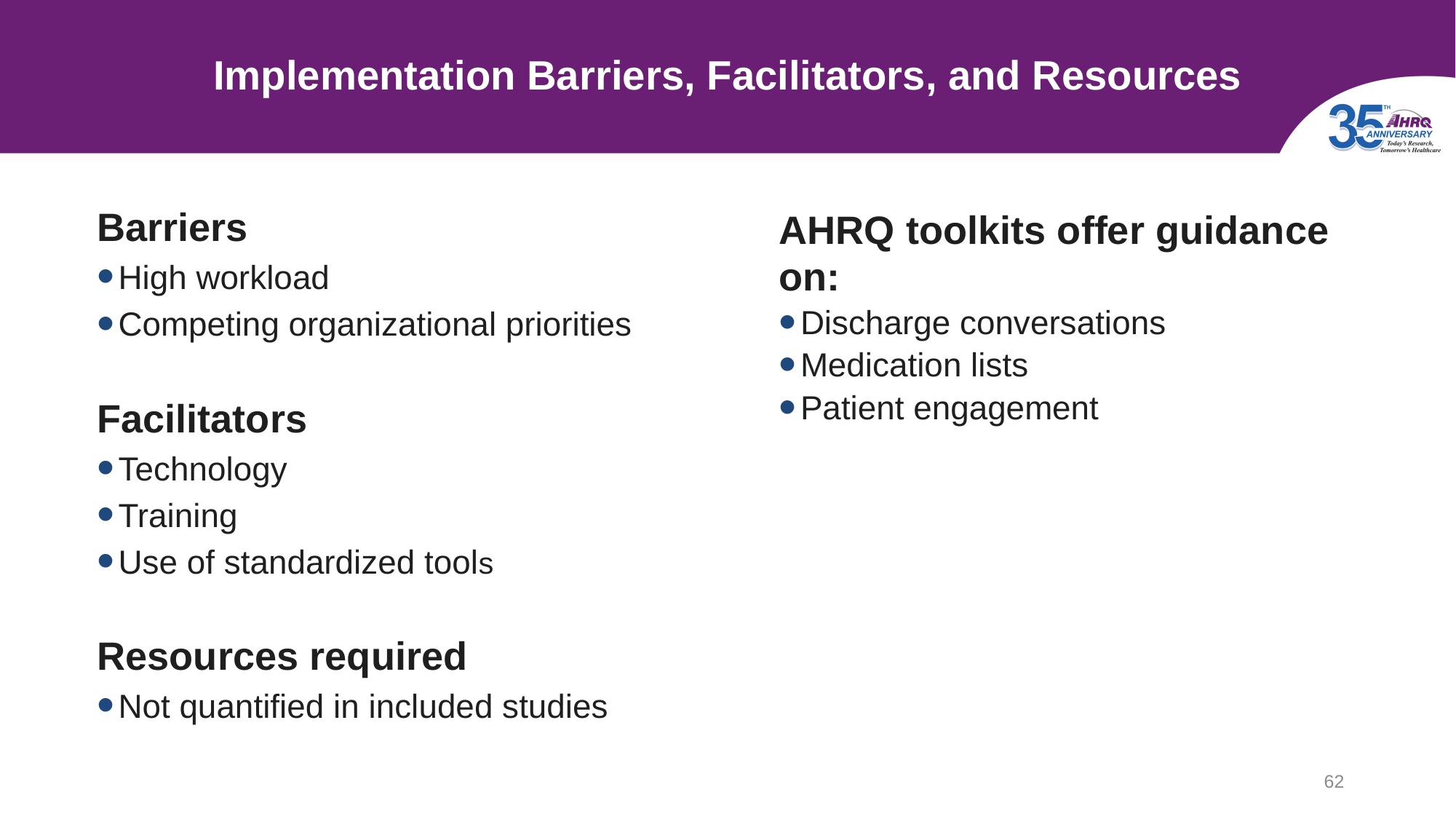

# Implementation Barriers, Facilitators, and Resources
Barriers
High workload
Competing organizational priorities

Facilitators
Technology
Training
Use of standardized tools

Resources required
Not quantified in included studies

AHRQ toolkits offer guidance on:
Discharge conversations
Medication lists
Patient engagement
62